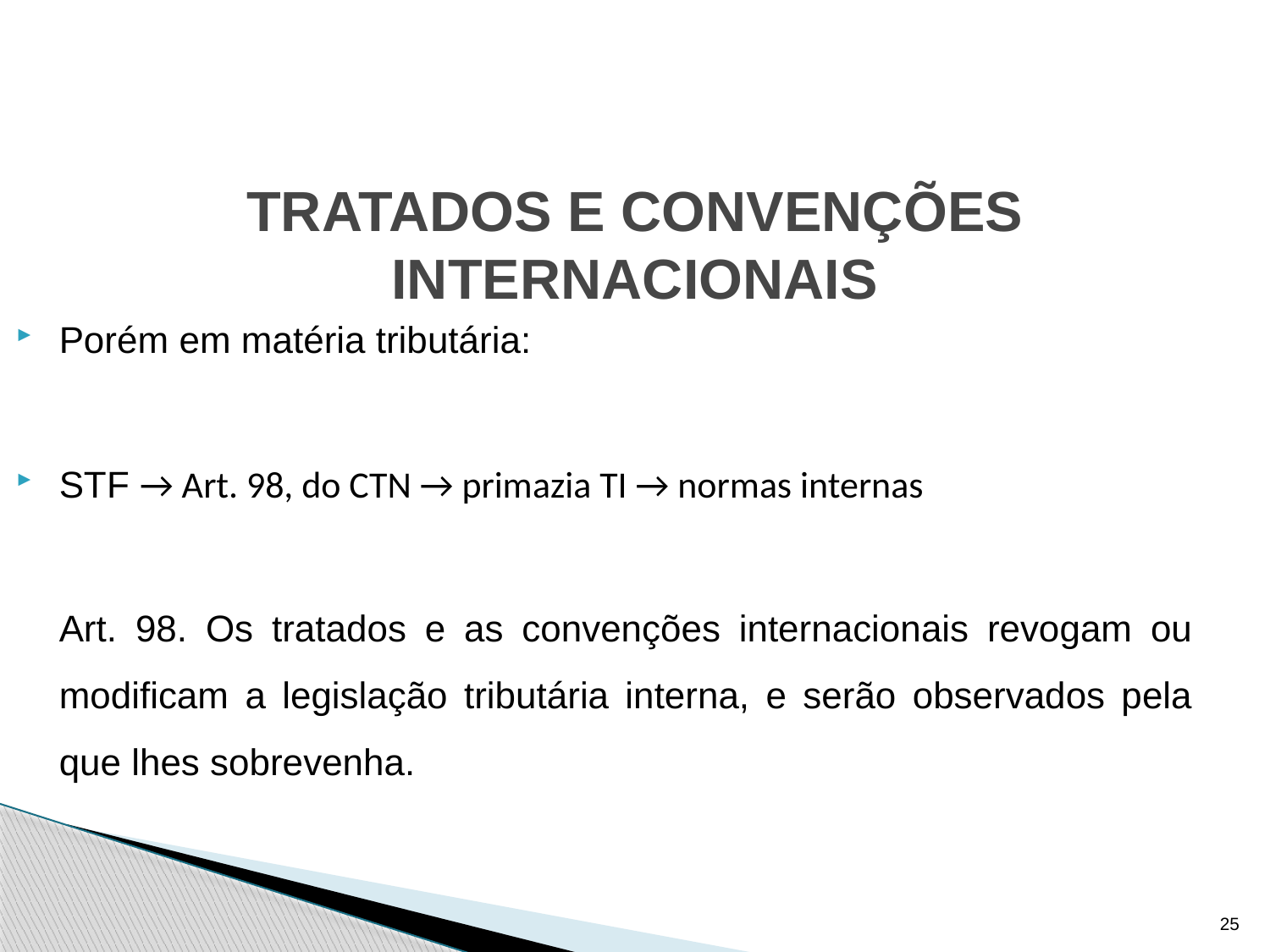

# TRATADOS E CONVENÇÕES INTERNACIONAIS
Porém em matéria tributária:

STF → Art. 98, do CTN → primazia TI → normas internas

	Art. 98. Os tratados e as convenções internacionais revogam ou modificam a legislação tributária interna, e serão observados pela que lhes sobrevenha.

25